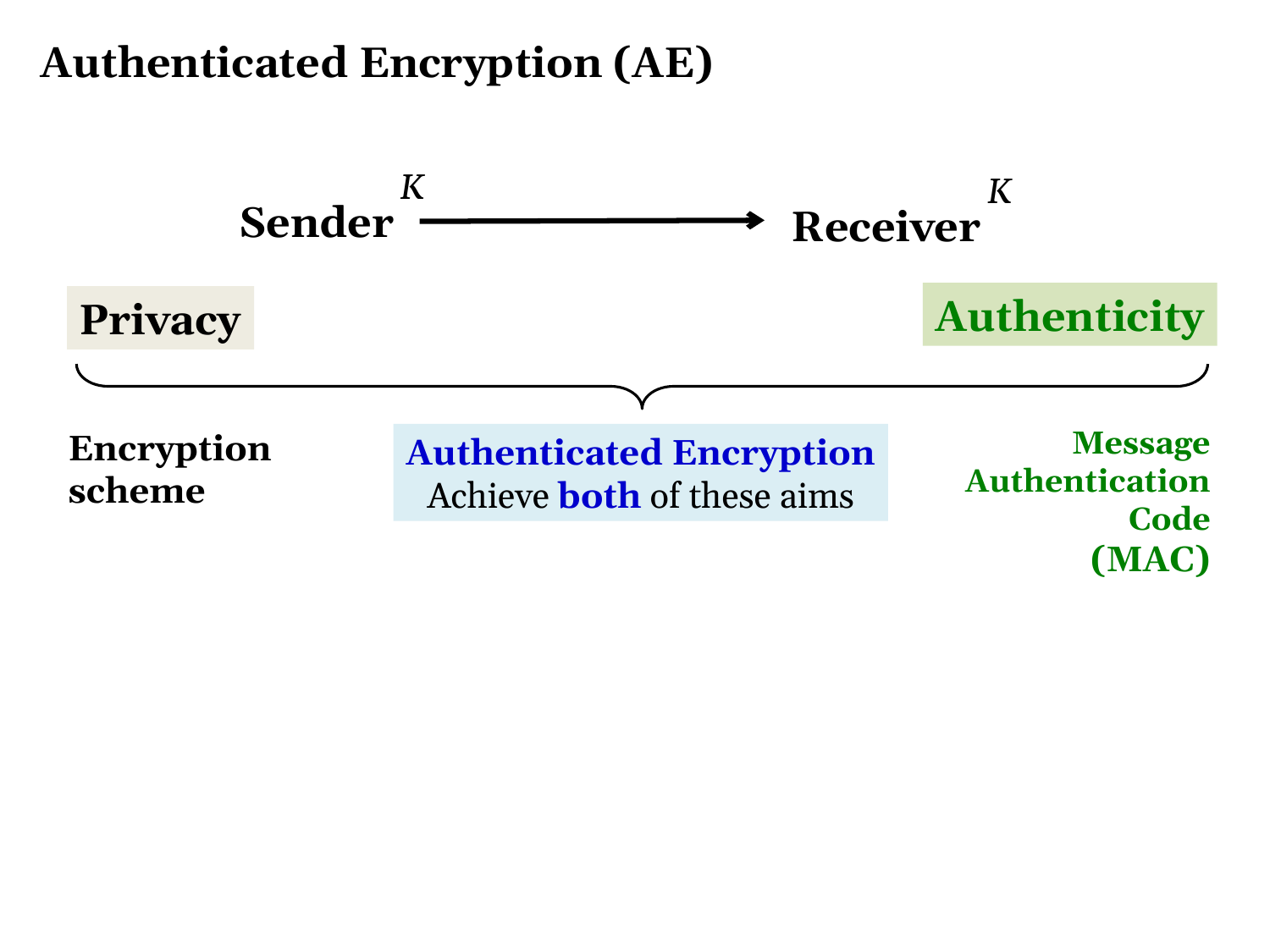

Authenticated Encryption (AE)
K
K
Sender
Receiver
Authenticity
Privacy
Message
Authentication
Code
(MAC)
Encryption
scheme
Authenticated Encryption
Achieve both of these aims